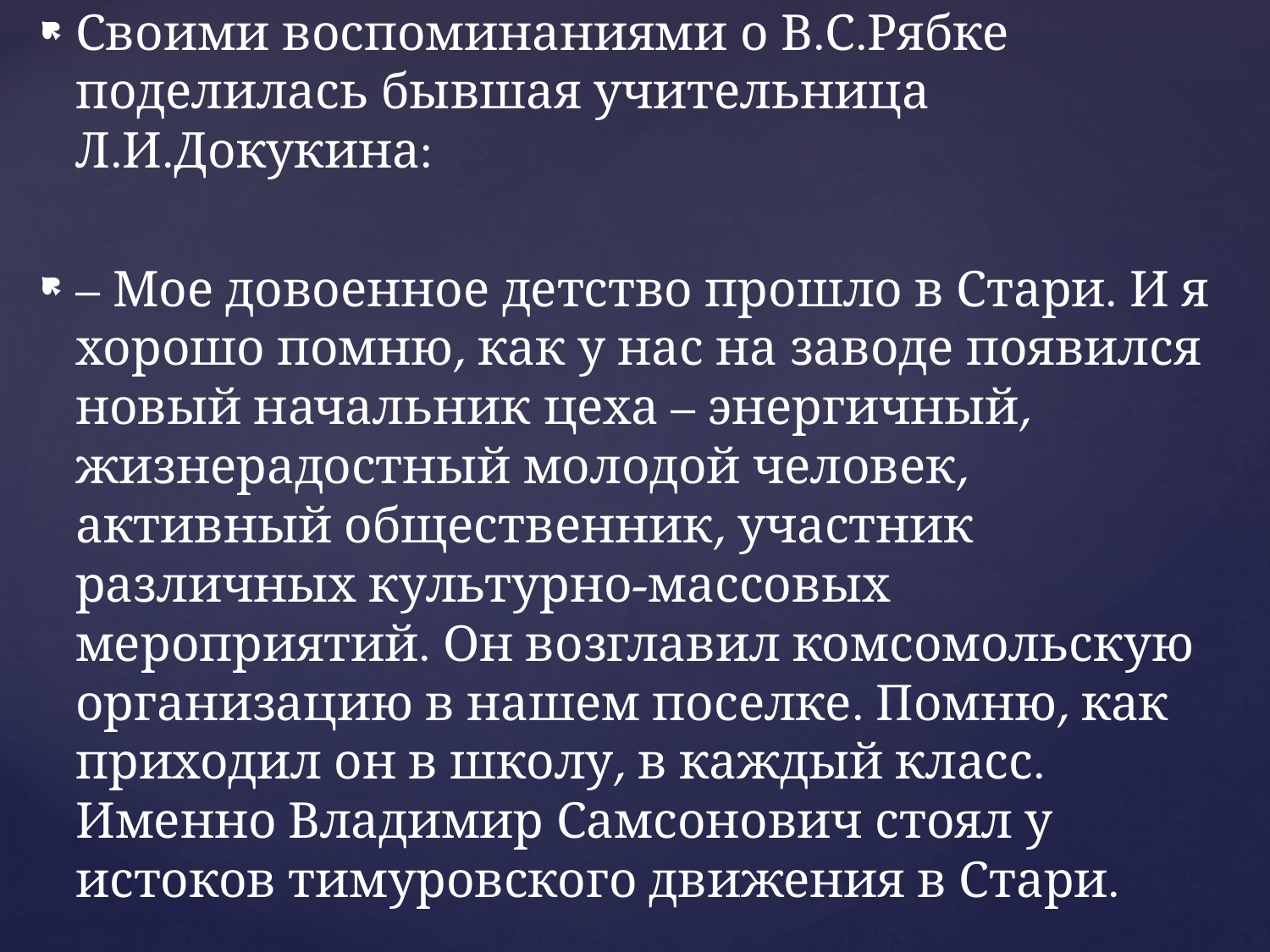

Своими воспоминаниями о В.С.Рябке поделилась бывшая учительница Л.И.Докукина:

– Мое довоенное детство прошло в Стари. И я хорошо помню, как у нас на заводе появился новый начальник цеха – энергичный, жизнерадостный молодой человек, активный общественник, участник различных культурно-массовых мероприятий. Он возглавил комсомольскую организацию в нашем поселке. Помню, как приходил он в школу, в каждый класс. Именно Владимир Самсонович стоял у истоков тимуровского движения в Стари.
#